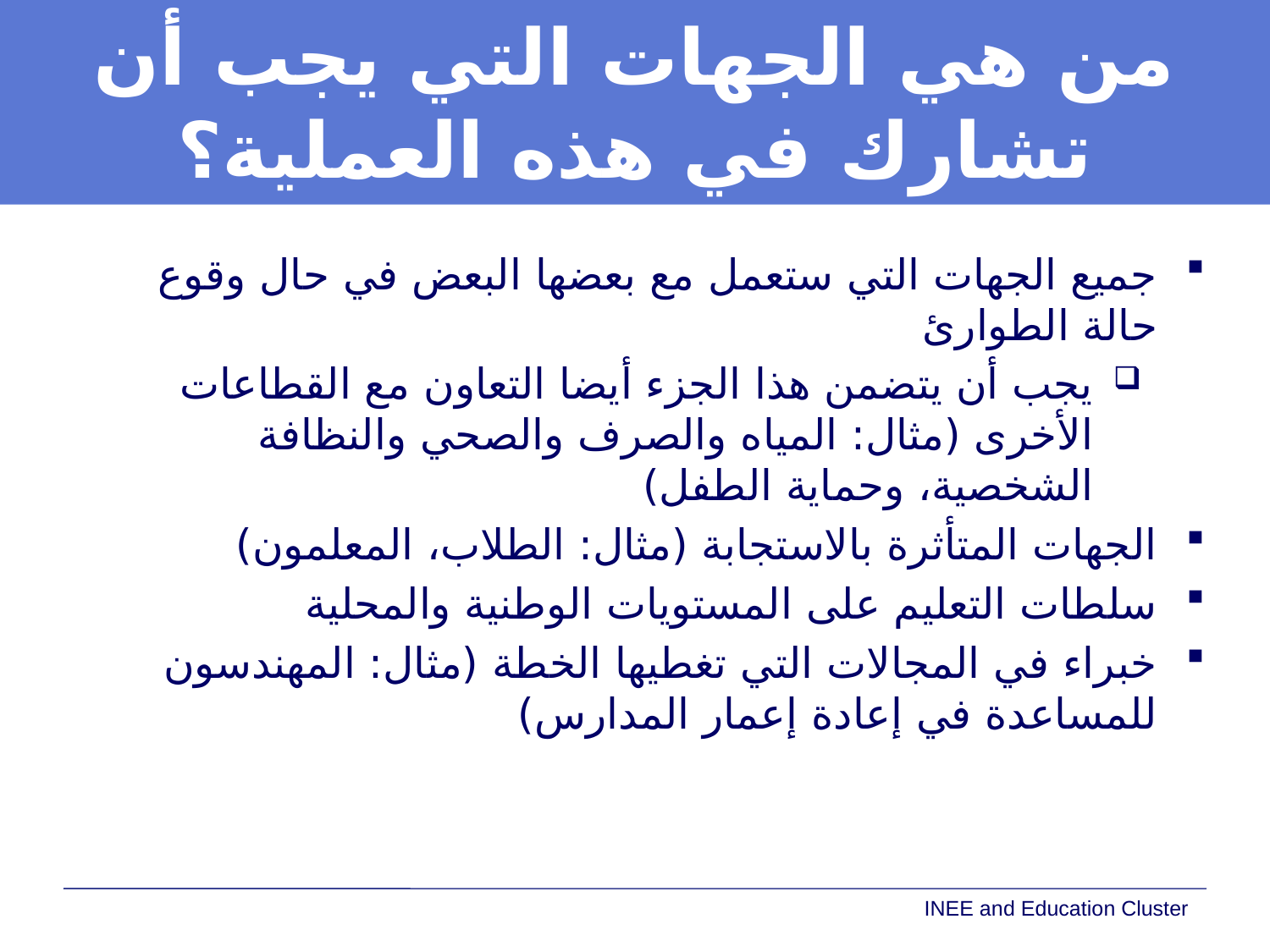

# من هي الجهات التي يجب أن تشارك في هذه العملية؟

جميع الجهات التي ستعمل مع بعضها البعض في حال وقوع حالة الطوارئ
يجب أن يتضمن هذا الجزء أيضا التعاون مع القطاعات الأخرى (مثال: المياه والصرف والصحي والنظافة الشخصية، وحماية الطفل)
الجهات المتأثرة بالاستجابة (مثال: الطلاب، المعلمون)
سلطات التعليم على المستويات الوطنية والمحلية
خبراء في المجالات التي تغطيها الخطة (مثال: المهندسون للمساعدة في إعادة إعمار المدارس)

INEE and Education Cluster